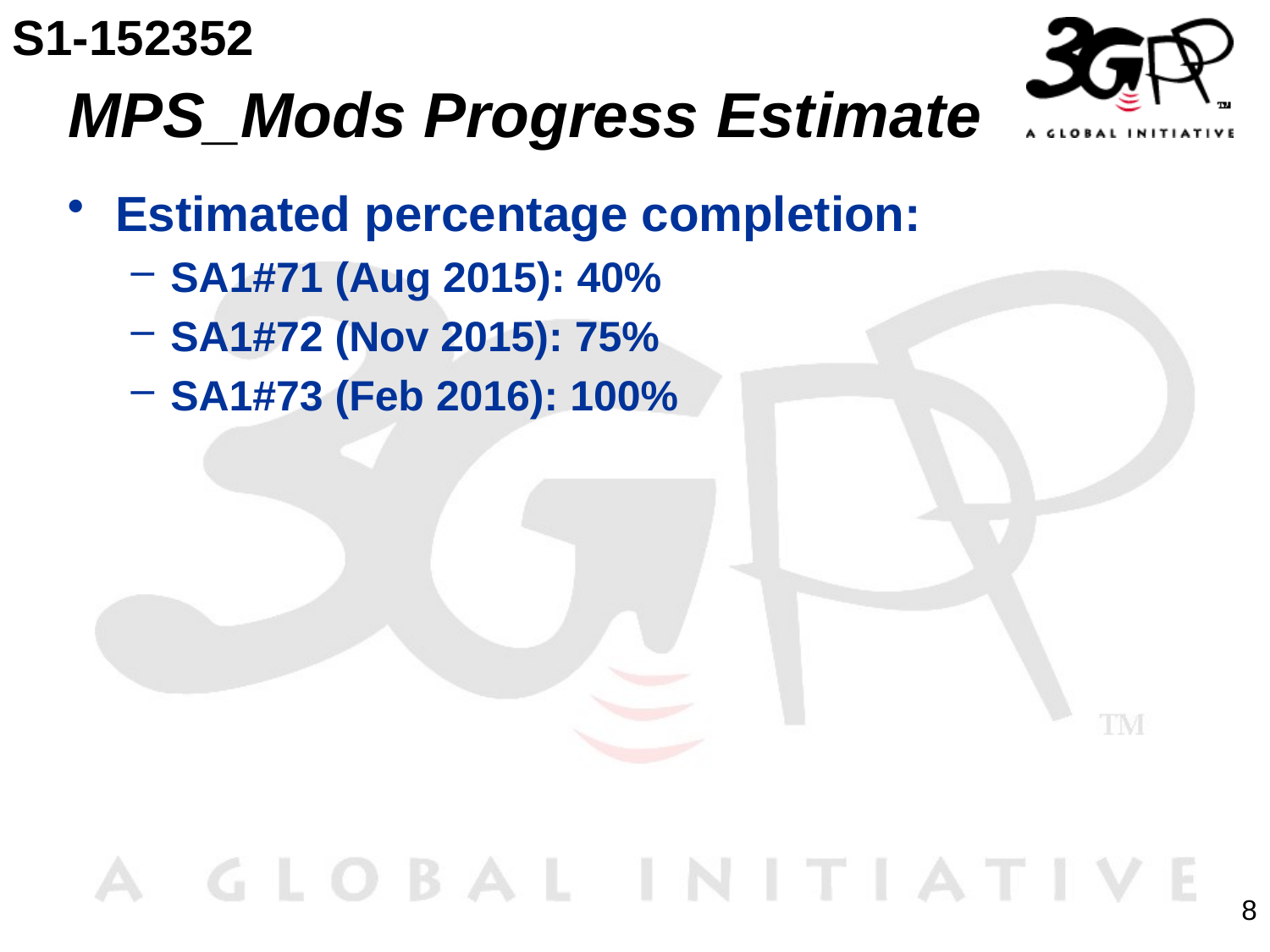

S1-152352
# MPS_Mods Progress Estimate
Estimated percentage completion:
SA1#71 (Aug 2015): 40%
SA1#72 (Nov 2015): 75%
SA1#73 (Feb 2016): 100%
8